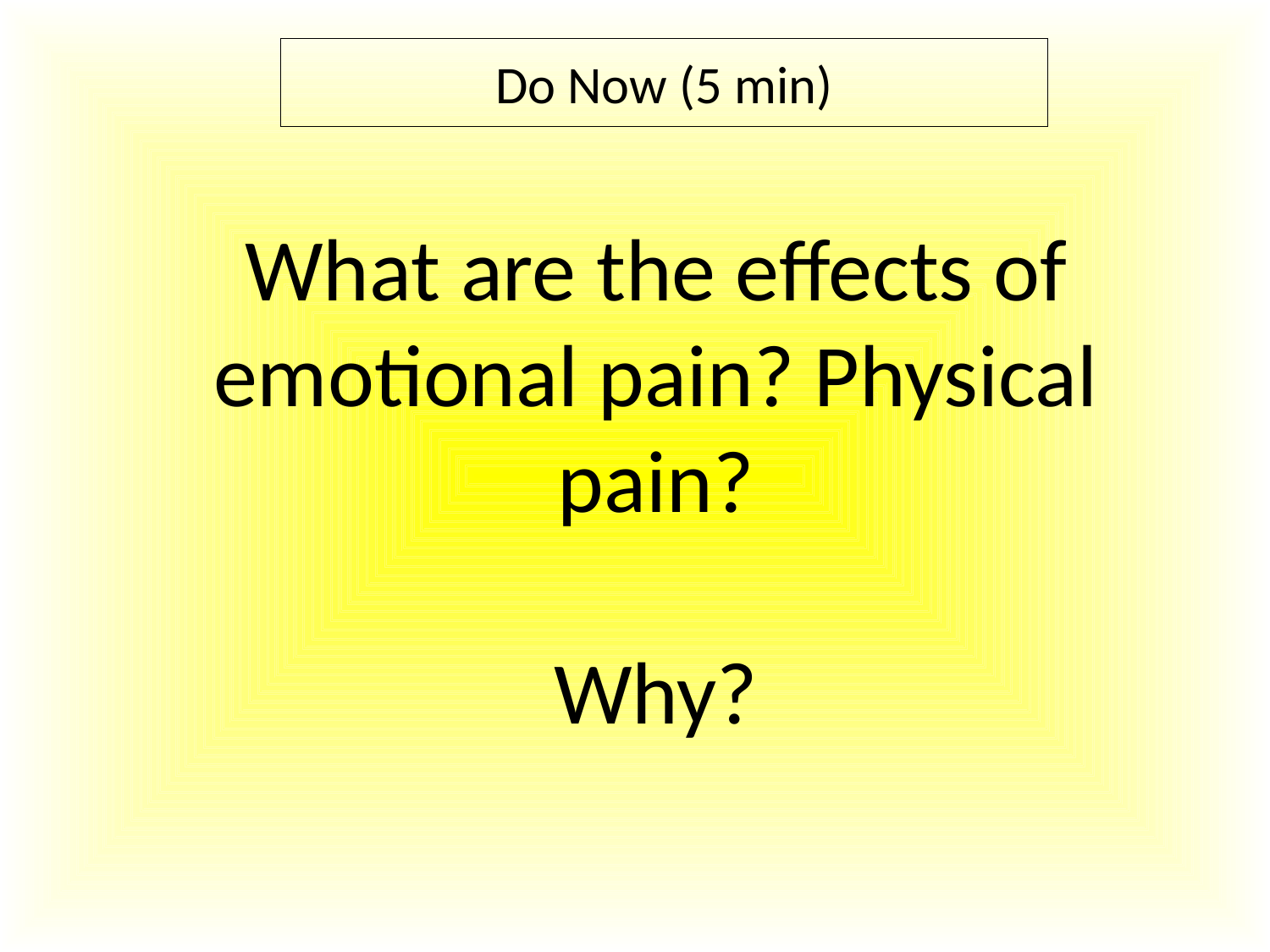

Do Now (5 min)
What are the effects of emotional pain? Physical pain?

Why?